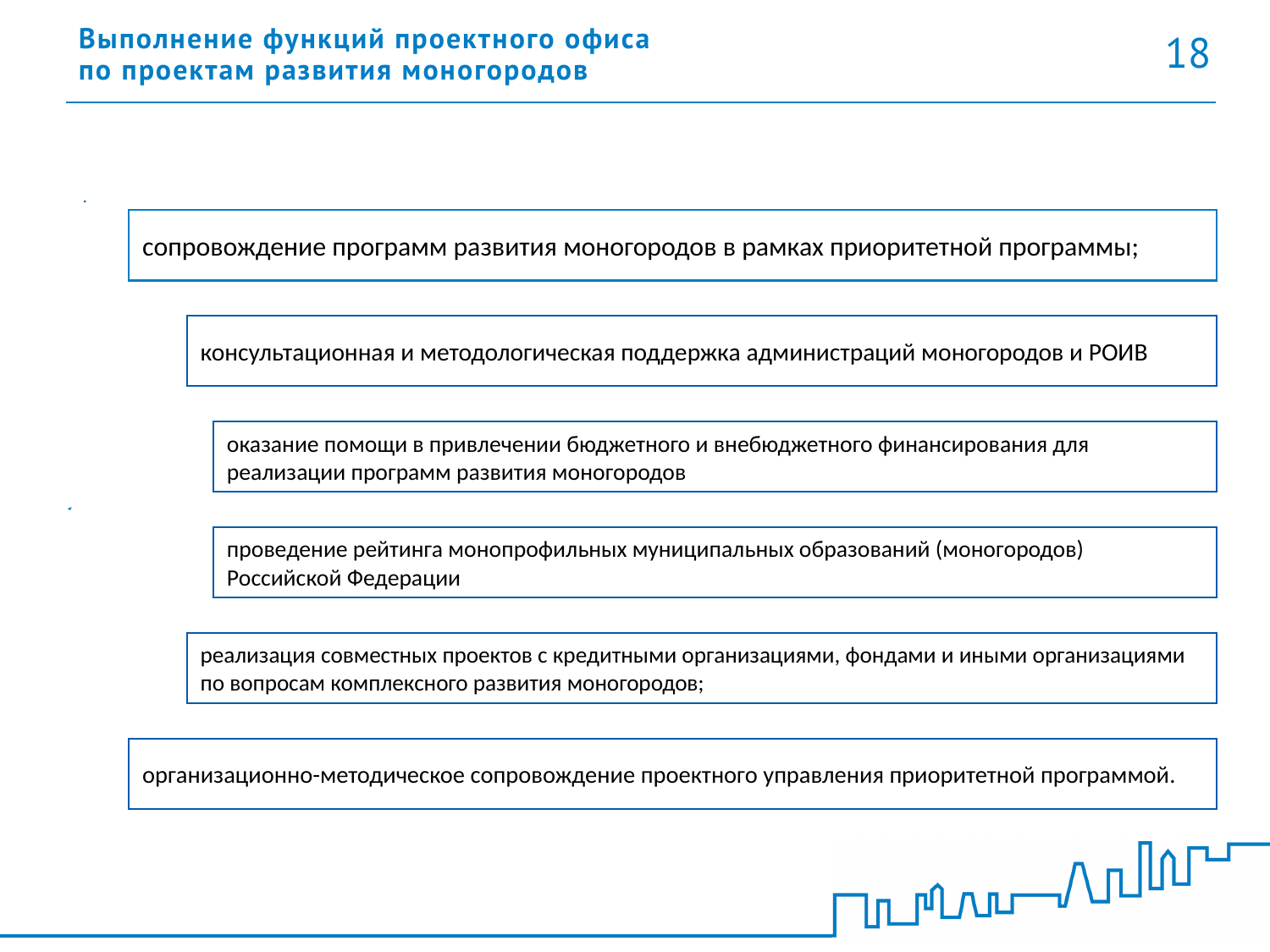

18
# Выполнение функций проектного офиса по проектам развития моногородов
сопровождение программ развития моногородов в рамках приоритетной программы;
консультационная и методологическая поддержка администраций моногородов и РОИВ
оказание помощи в привлечении бюджетного и внебюджетного финансирования для реализации программ развития моногородов
проведение рейтинга монопрофильных муниципальных образований (моногородов) Российской Федерации
реализация совместных проектов с кредитными организациями, фондами и иными организациями по вопросам комплексного развития моногородов;
организационно-методическое сопровождение проектного управления приоритетной программой.